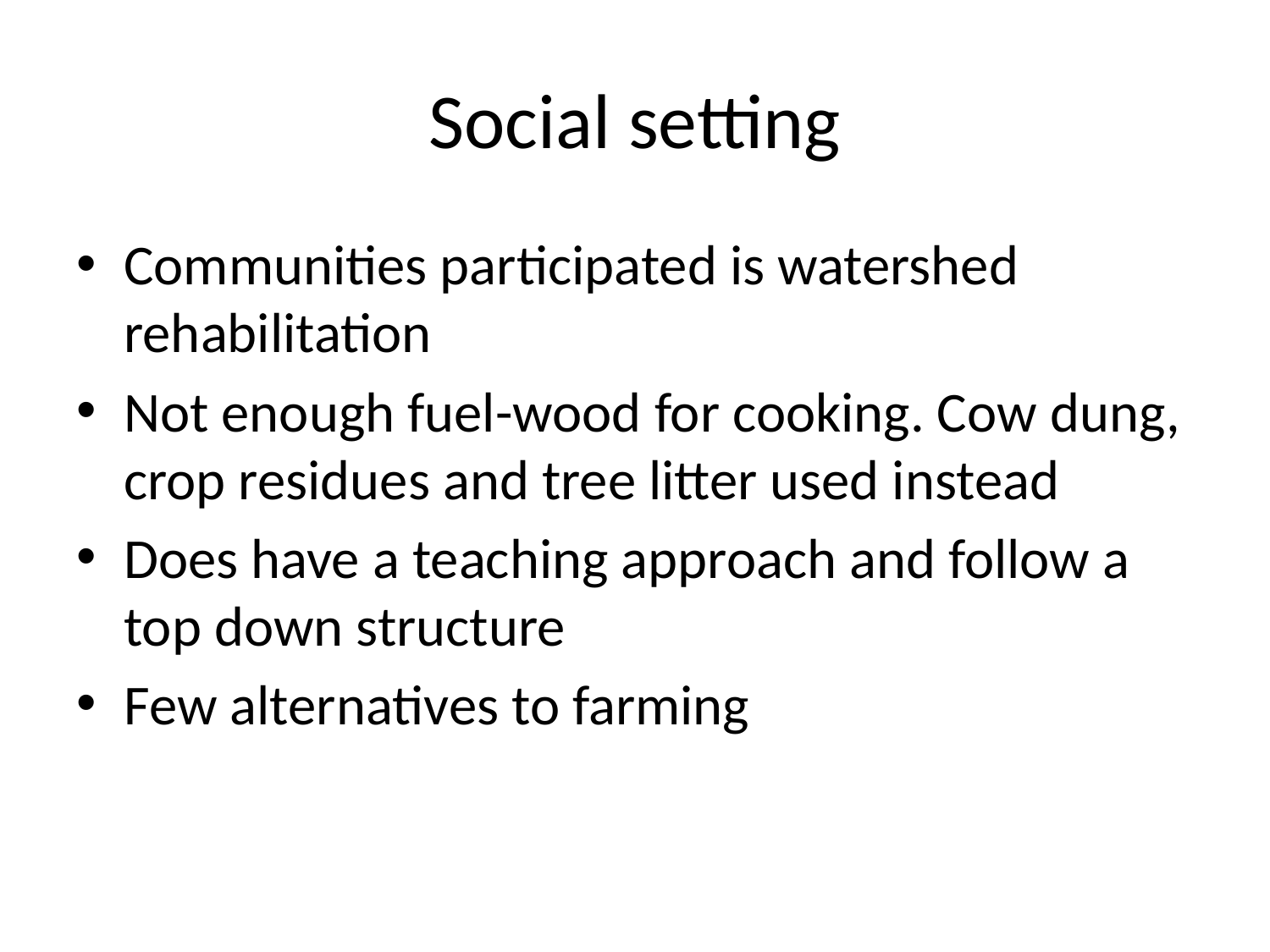

# Social setting
Communities participated is watershed rehabilitation
Not enough fuel-wood for cooking. Cow dung, crop residues and tree litter used instead
Does have a teaching approach and follow a top down structure
Few alternatives to farming